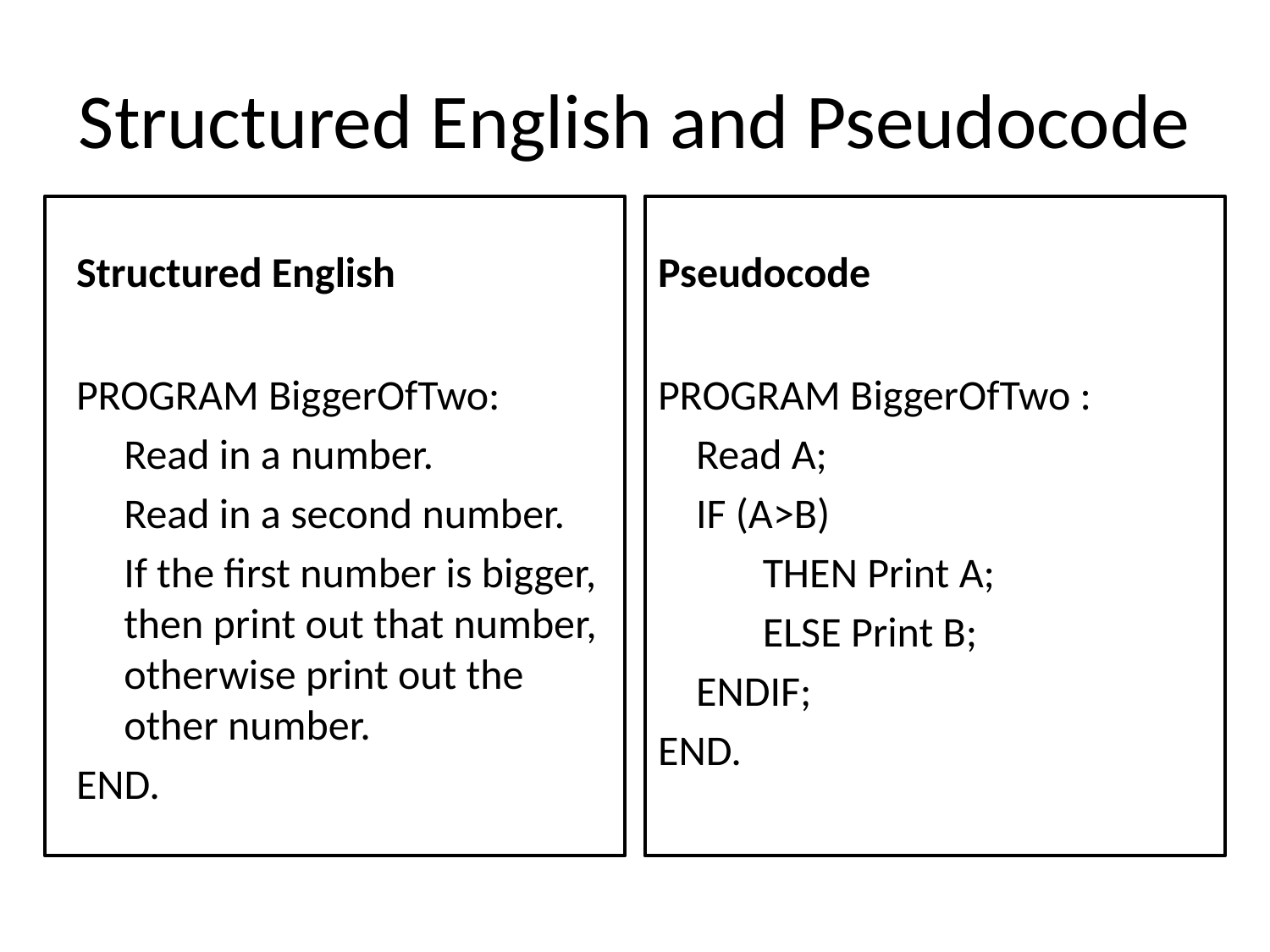

# Structured English and Pseudocode

Structured English
Pseudocode

PROGRAM BiggerOfTwo:
     Read in a number.
     Read in a second number.
     If the first number is bigger, then print out that number, otherwise print out the other number.
END.

PROGRAM BiggerOfTwo :
    Read A;
    IF (A>B)
           THEN Print A;
           ELSE Print B;
    ENDIF;
END.